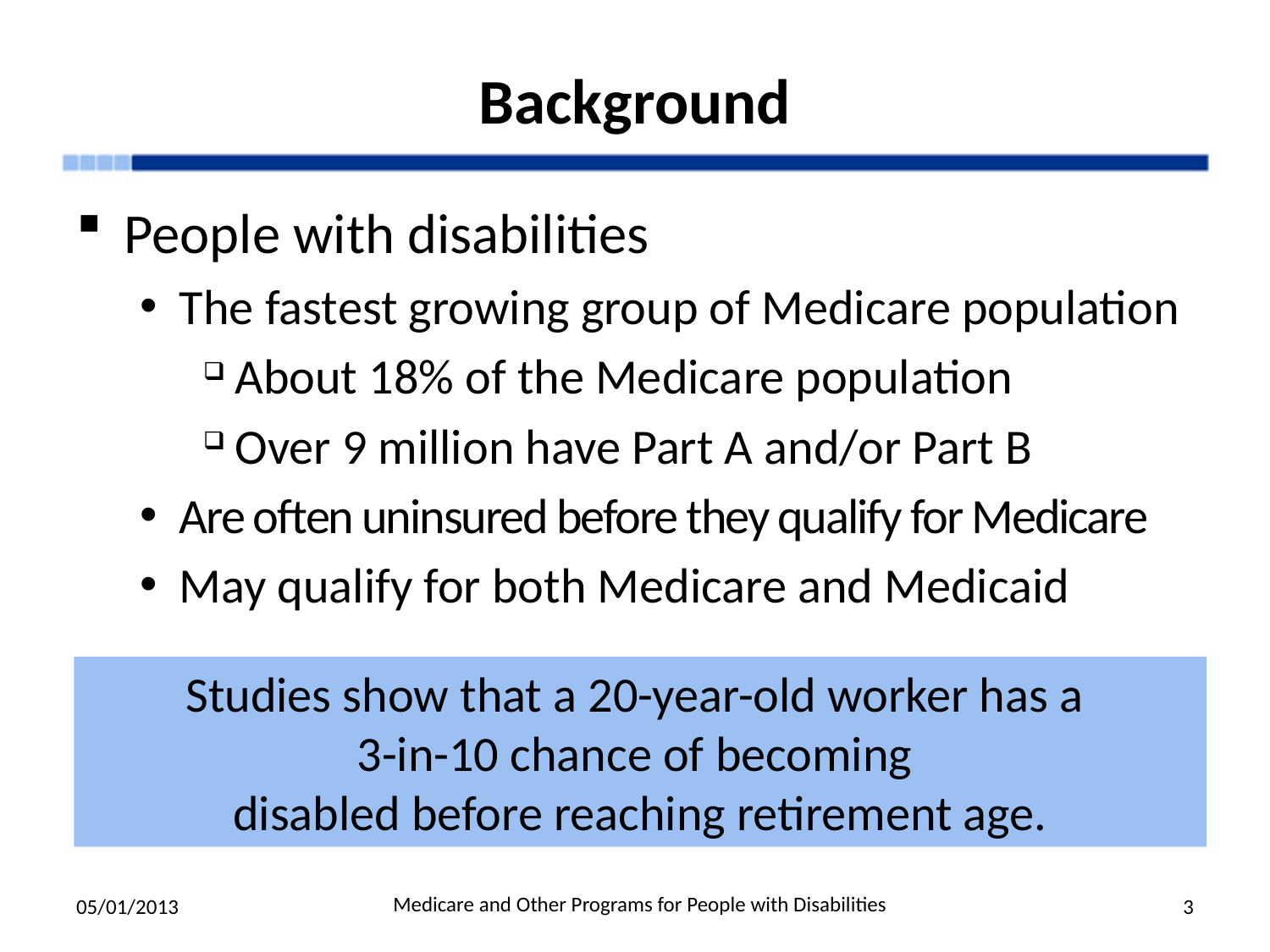

# Background
People with disabilities
The fastest growing group of Medicare population
About 18% of the Medicare population
Over 9 million have Part A and/or Part B
Are often uninsured before they qualify for Medicare
May qualify for both Medicare and Medicaid

Studies show that a 20-year-old worker has a
3-in-10 chance of becoming
disabled before reaching retirement age.
Medicare and Other Programs for People with Disabilities
05/01/2013
3